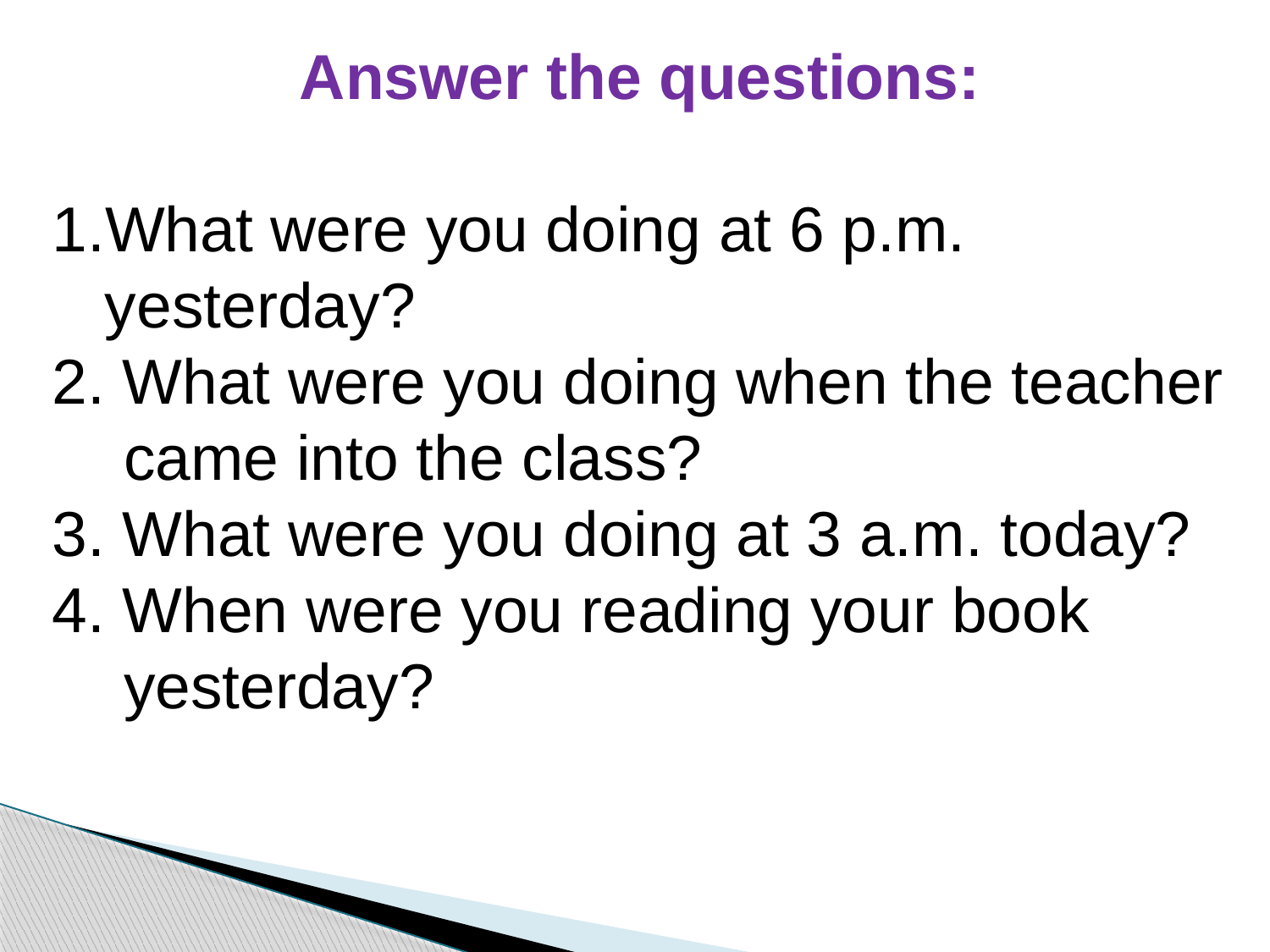

Answer the questions:

1.What were you doing at 6 p.m.
   yesterday?
2. What were you doing when the teacher came into the class?
3. What were you doing at 3 a.m. today?
4. When were you reading your book yesterday?